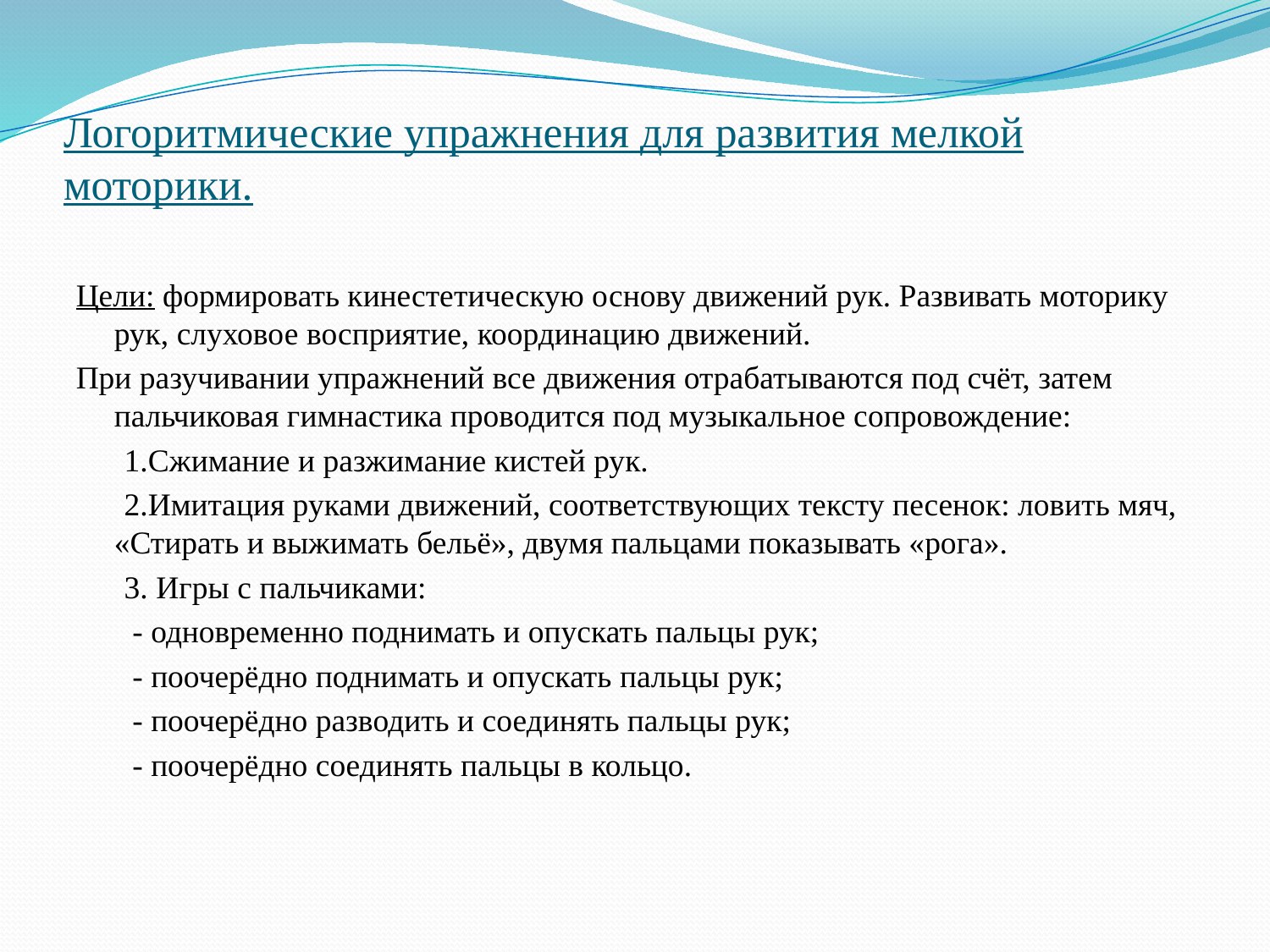

# Логоритмические упражнения для развития мелкой моторики.
Цели: формировать кинестетическую основу движений рук. Развивать моторику рук, слуховое восприятие, координацию движений.
При разучивании упражнений все движения отрабатываются под счёт, затем пальчиковая гимнастика проводится под музыкальное сопровождение:
      1.Сжимание и разжимание кистей рук.
      2.Имитация руками движений, соответствующих тексту песенок: ловить мяч, «Стирать и выжимать бельё», двумя пальцами показывать «рога».
      3. Игры с пальчиками:
       - одновременно поднимать и опускать пальцы рук;
       - поочерёдно поднимать и опускать пальцы рук;
       - поочерёдно разводить и соединять пальцы рук;
       - поочерёдно соединять пальцы в кольцо.